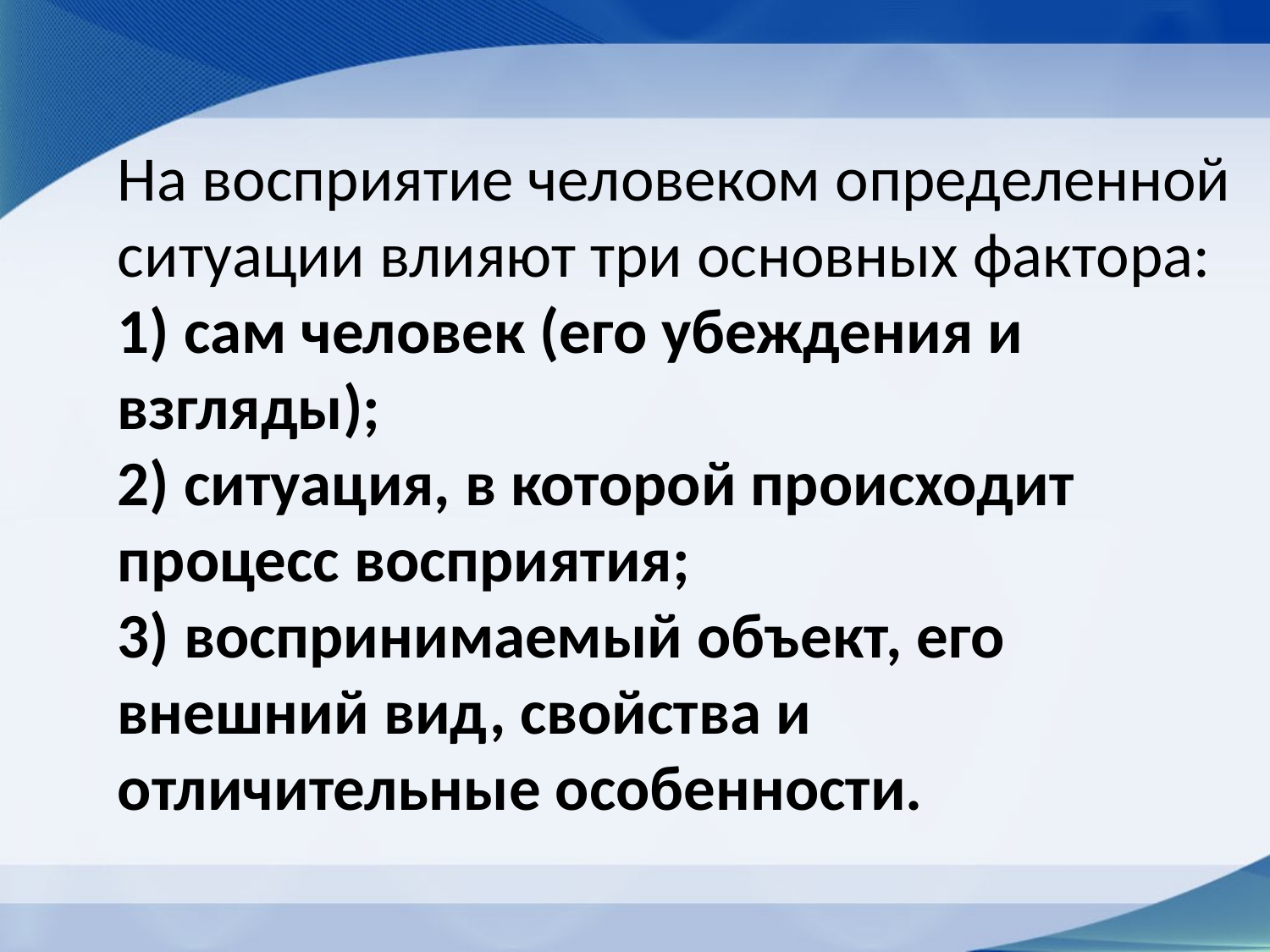

# На восприятие человеком определенной ситуации влияют три основных фактора: 1) сам человек (его убеждения и взгляды); 2) ситуация, в которой происходит процесс восприятия; 3) воспринимаемый объект, его внешний вид, свойства и отличительные особенности.